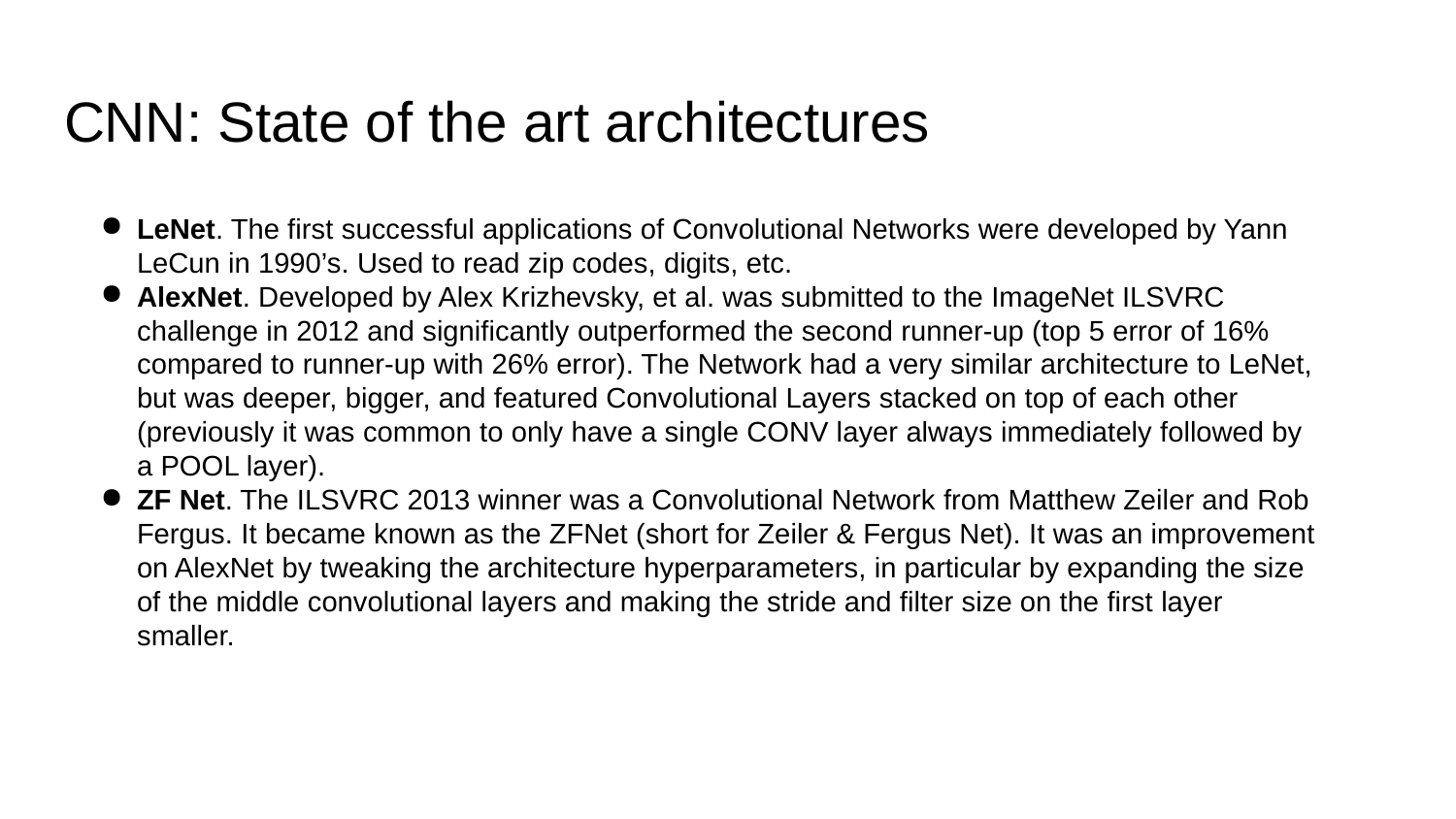

# CNN: State of the art architectures

LeNet. The first successful applications of Convolutional Networks were developed by Yann LeCun in 1990’s. Used to read zip codes, digits, etc.
AlexNet. Developed by Alex Krizhevsky, et al. was submitted to the ImageNet ILSVRC challenge in 2012 and significantly outperformed the second runner-up (top 5 error of 16% compared to runner-up with 26% error). The Network had a very similar architecture to LeNet, but was deeper, bigger, and featured Convolutional Layers stacked on top of each other (previously it was common to only have a single CONV layer always immediately followed by a POOL layer).
ZF Net. The ILSVRC 2013 winner was a Convolutional Network from Matthew Zeiler and Rob Fergus. It became known as the ZFNet (short for Zeiler & Fergus Net). It was an improvement on AlexNet by tweaking the architecture hyperparameters, in particular by expanding the size of the middle convolutional layers and making the stride and filter size on the first layer smaller.